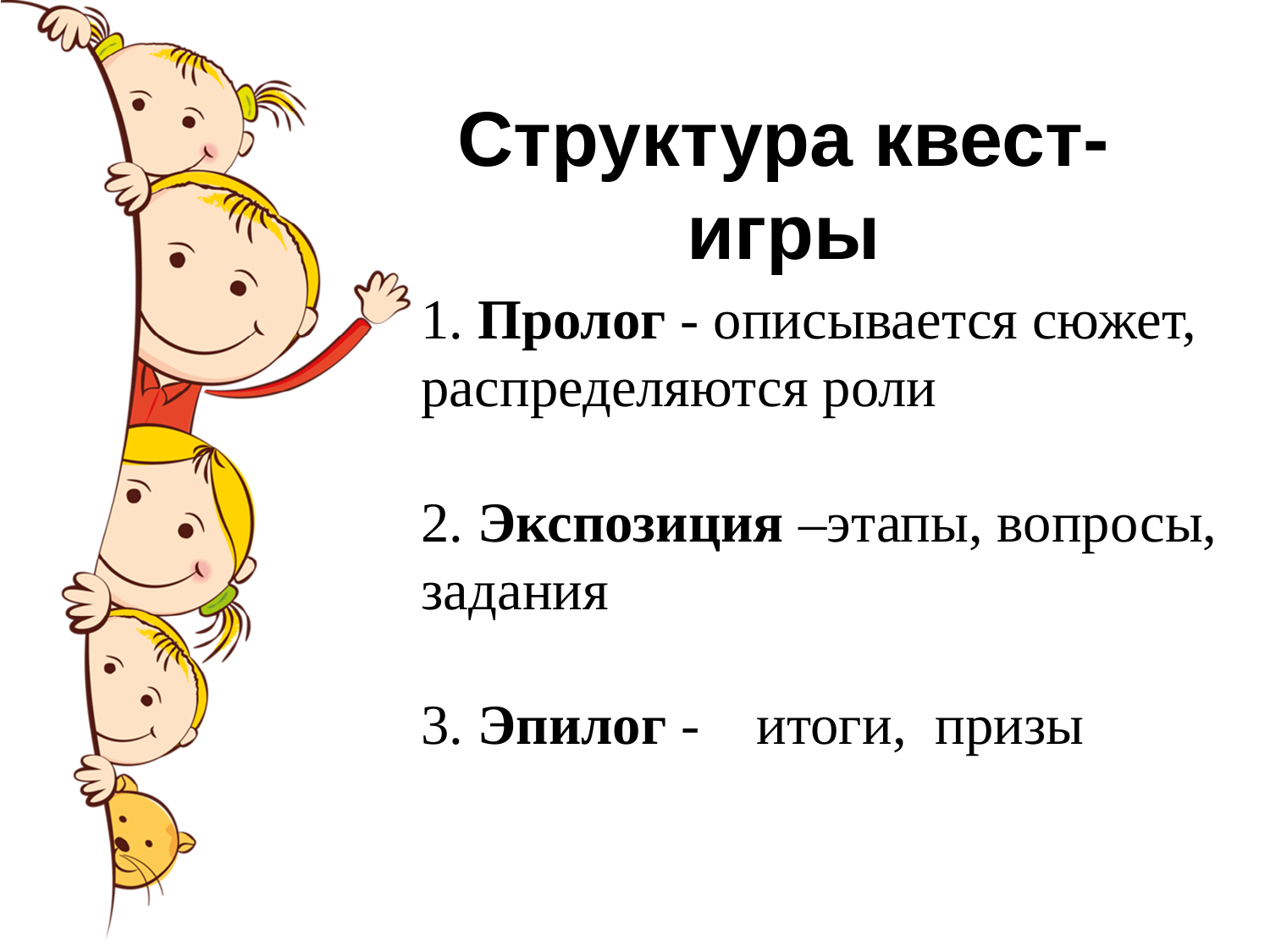

Структура квест-игры
1. Пролог - описывается сюжет,
распределяются роли

2. Экспозиция –этапы, вопросы, задания

3. Эпилог -    итоги,  призы